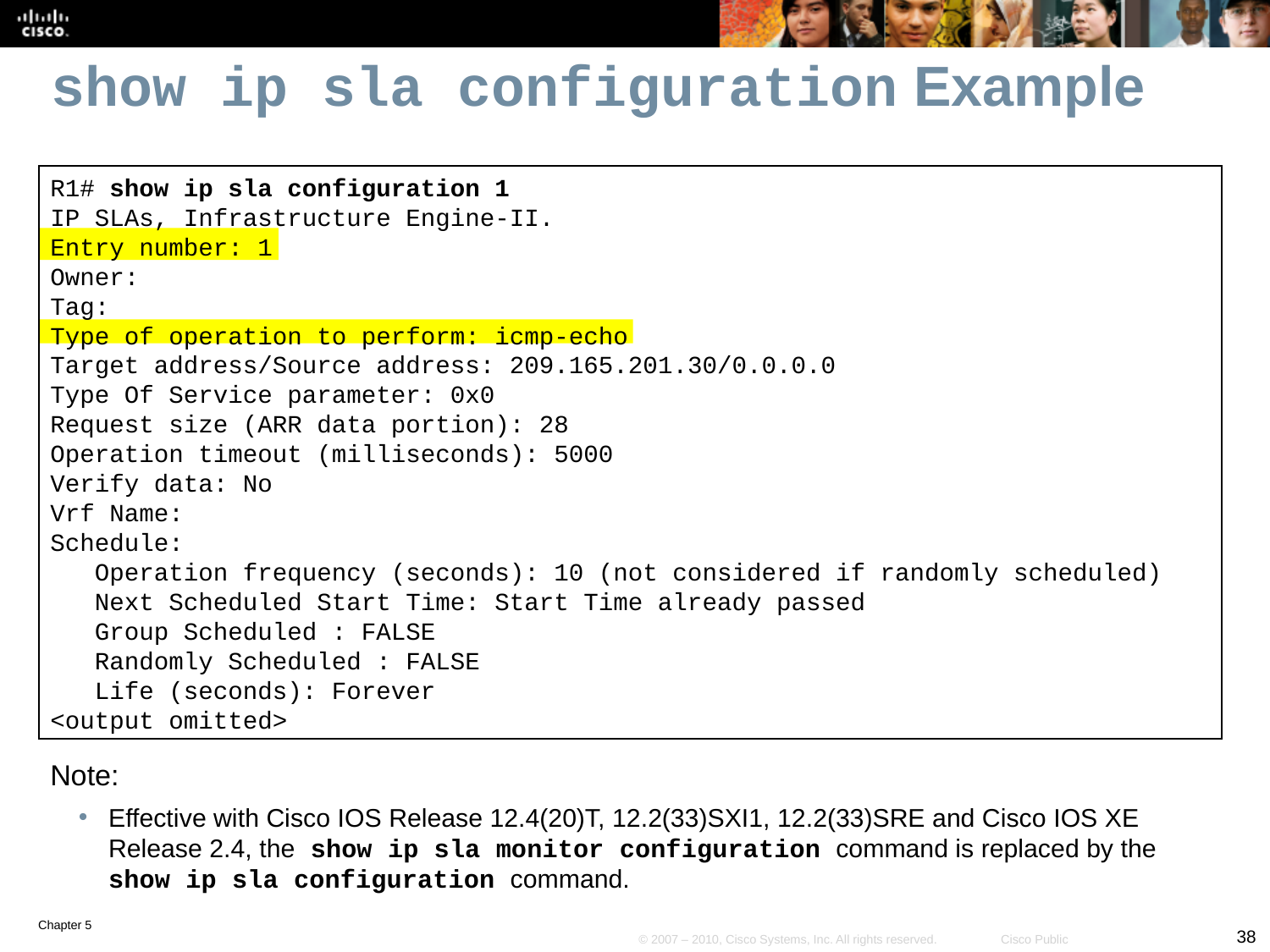

# show ip sla configuration Example
R1# show ip sla configuration 1
IP SLAs, Infrastructure Engine-II.
Entry number: 1
Owner:
Tag:
Type of operation to perform: icmp-echo
Target address/Source address: 209.165.201.30/0.0.0.0
Type Of Service parameter: 0x0
Request size (ARR data portion): 28
Operation timeout (milliseconds): 5000
Verify data: No
Vrf Name:
Schedule:
   Operation frequency (seconds): 10 (not considered if randomly scheduled)
   Next Scheduled Start Time: Start Time already passed
   Group Scheduled : FALSE
   Randomly Scheduled : FALSE
   Life (seconds): Forever
<output omitted>

Note:
Effective with Cisco IOS Release 12.4(20)T, 12.2(33)SXI1, 12.2(33)SRE and Cisco IOS XE Release 2.4, the show ip sla monitor configuration command is replaced by the show ip sla configuration command.